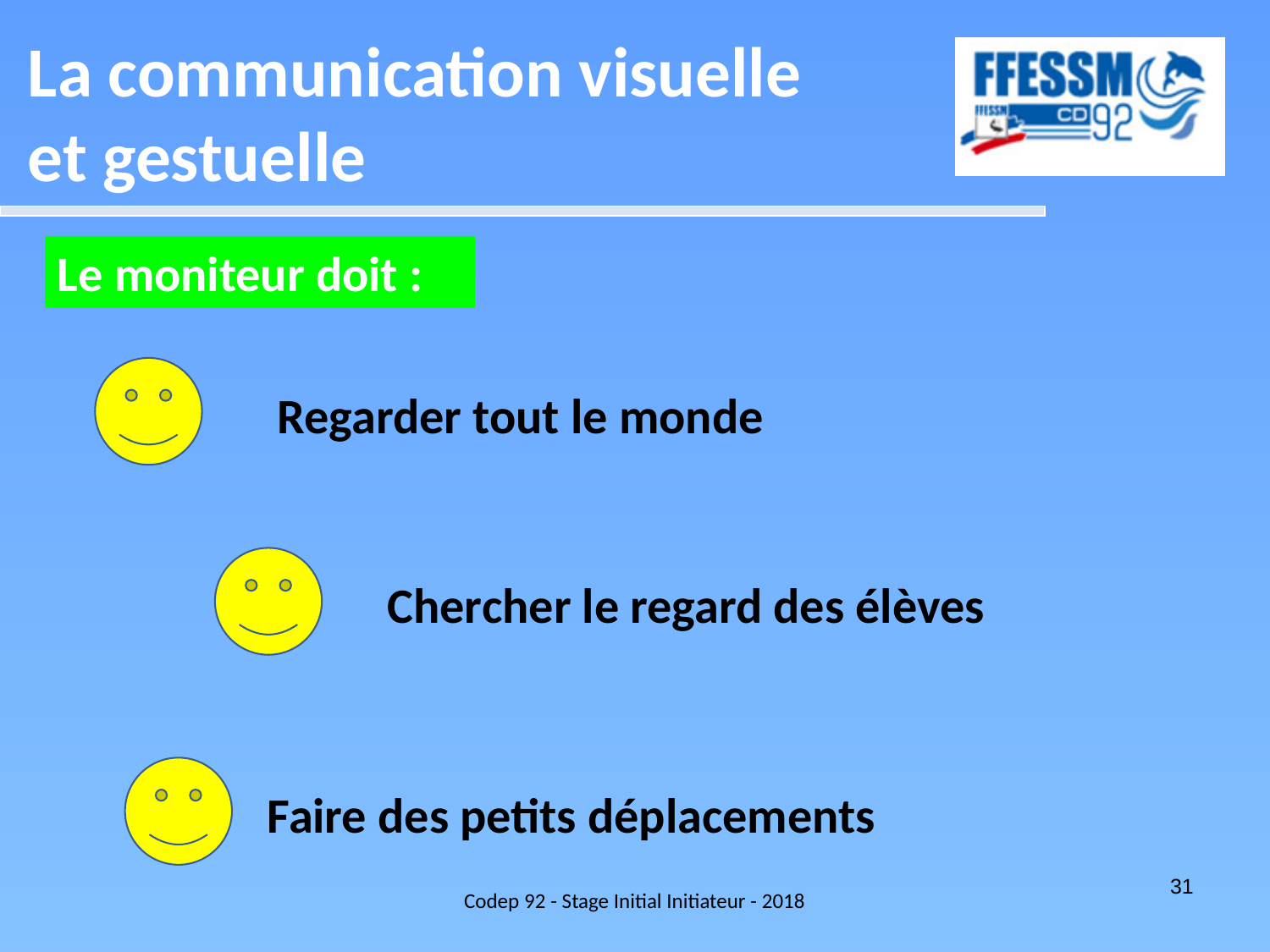

La communication visuelle
et gestuelle
Le moniteur doit :

Regarder tout le monde

Chercher le regard des élèves

Faire des petits déplacements
Codep 92 - Stage Initial Initiateur - 2018
31